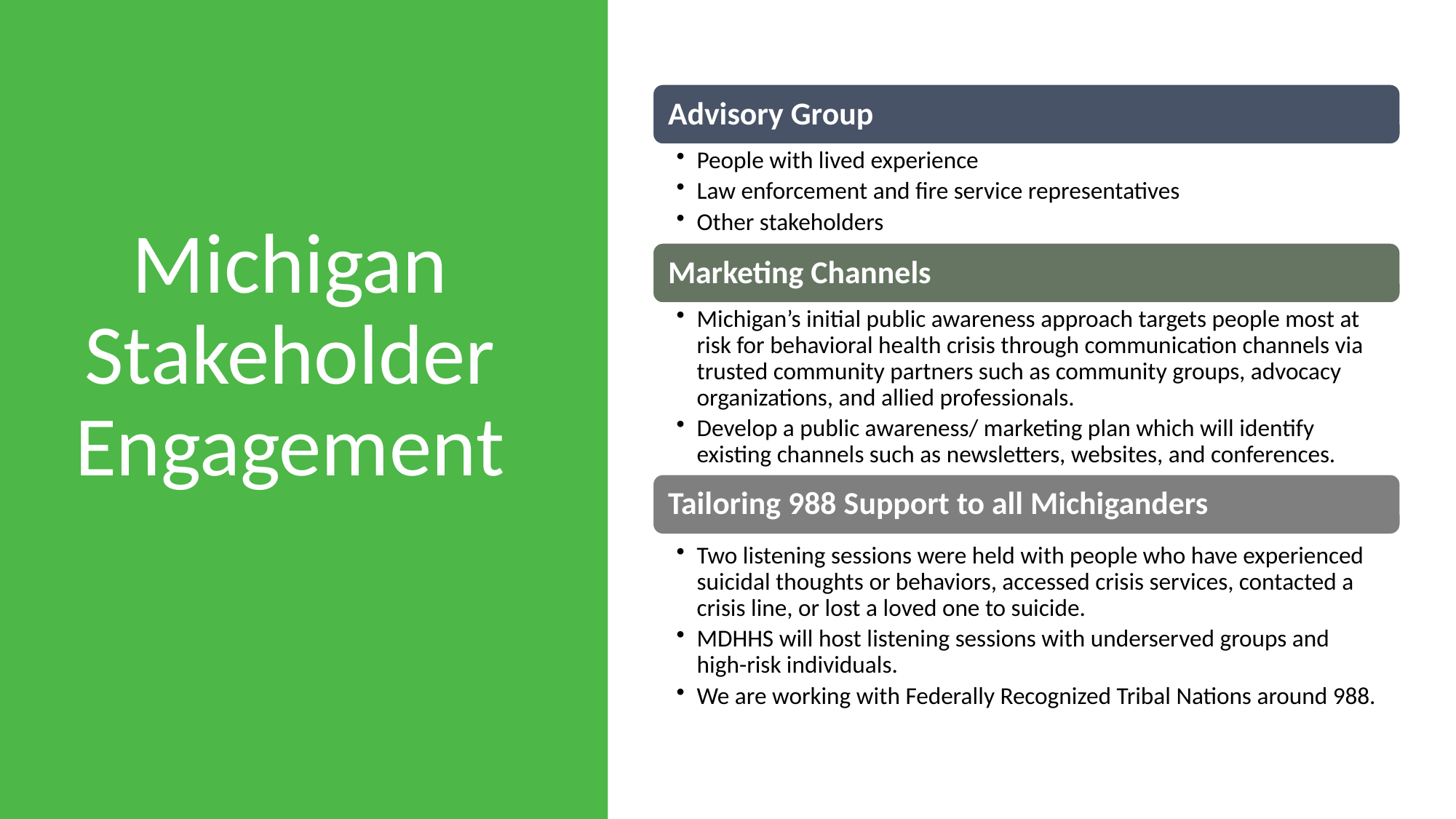

# Michigan Stakeholder Engagement
Advisory Group
People with lived experience
Law enforcement and fire service representatives
Other stakeholders
Marketing Channels
Michigan’s initial public awareness approach targets people most at risk for behavioral health crisis through communication channels via trusted community partners such as community groups, advocacy organizations, and allied professionals.
Develop a public awareness/ marketing plan which will identify existing channels such as newsletters, websites, and conferences.
Tailoring 988 Support to all Michiganders
Two listening sessions were held with people who have experienced suicidal thoughts or behaviors, accessed crisis services, contacted a crisis line, or lost a loved one to suicide.
MDHHS will host listening sessions with underserved groups and high-risk individuals.
We are working with Federally Recognized Tribal Nations around 988.